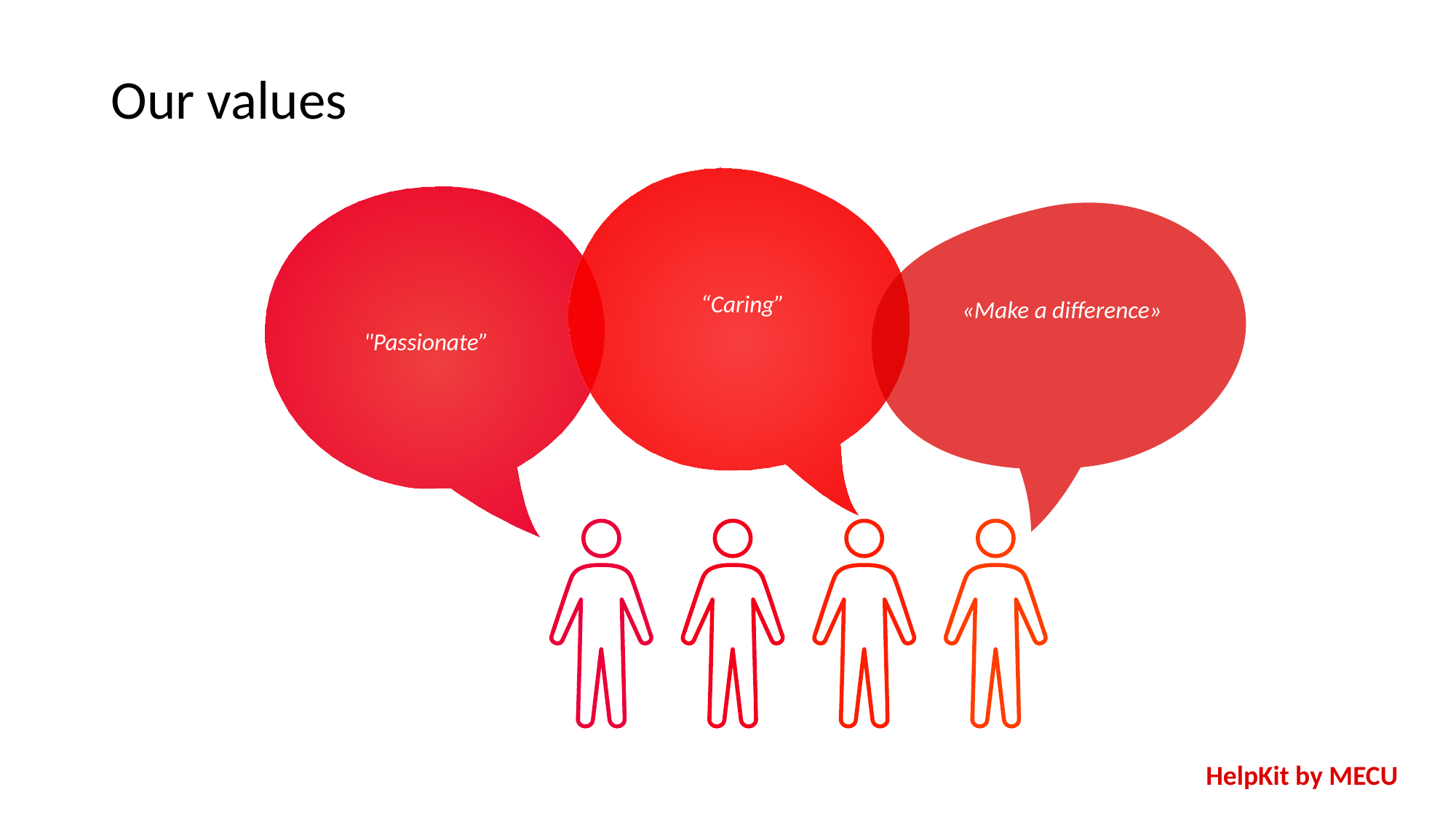

# Our values

“Caring”
«Make a difference»
"Passionate”

HelpKit by MECU